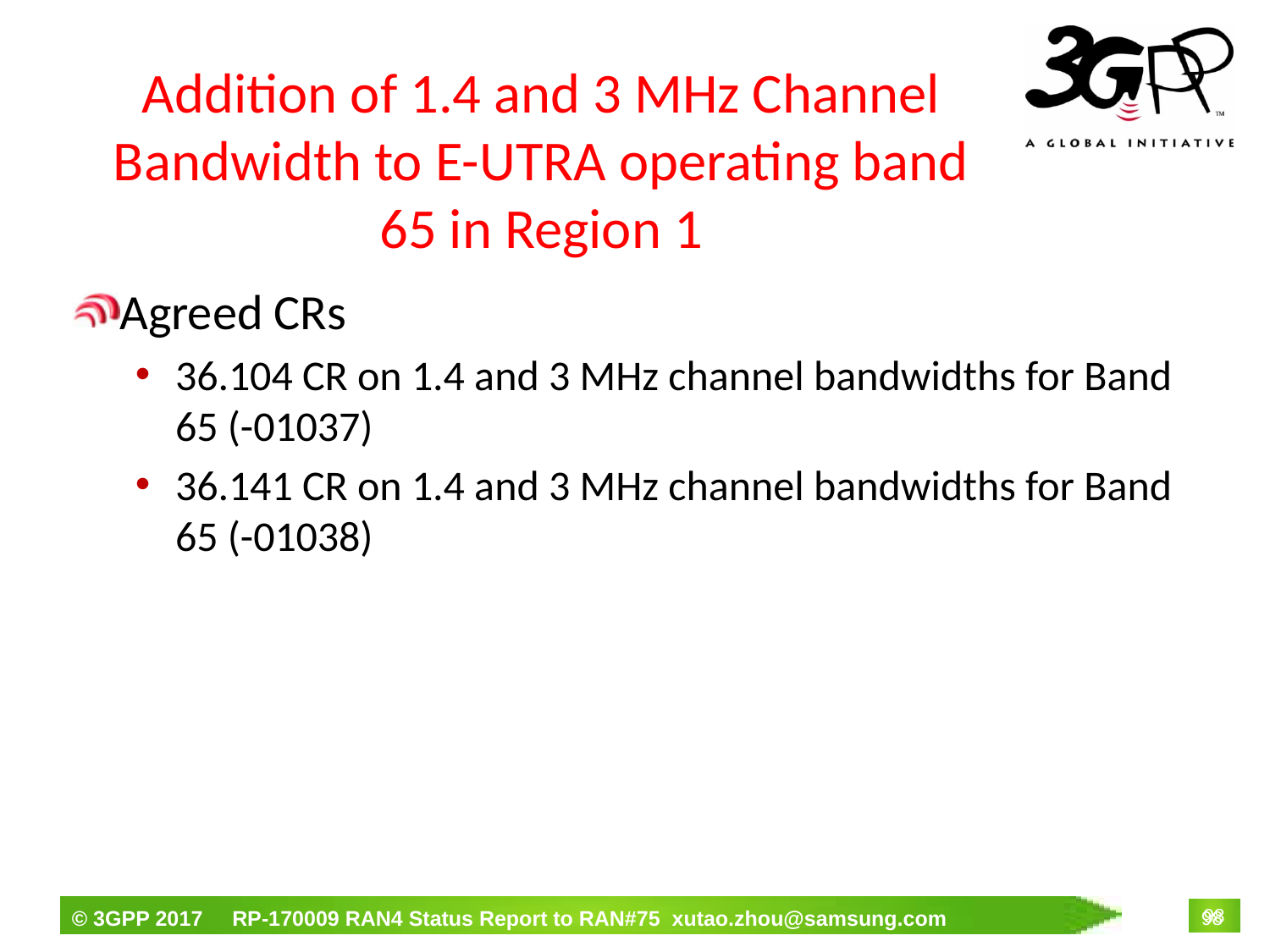

# Addition of 1.4 and 3 MHz Channel Bandwidth to E-UTRA operating band 65 in Region 1
Agreed CRs
36.104 CR on 1.4 and 3 MHz channel bandwidths for Band 65 (-01037)
36.141 CR on 1.4 and 3 MHz channel bandwidths for Band 65 (-01038)

98